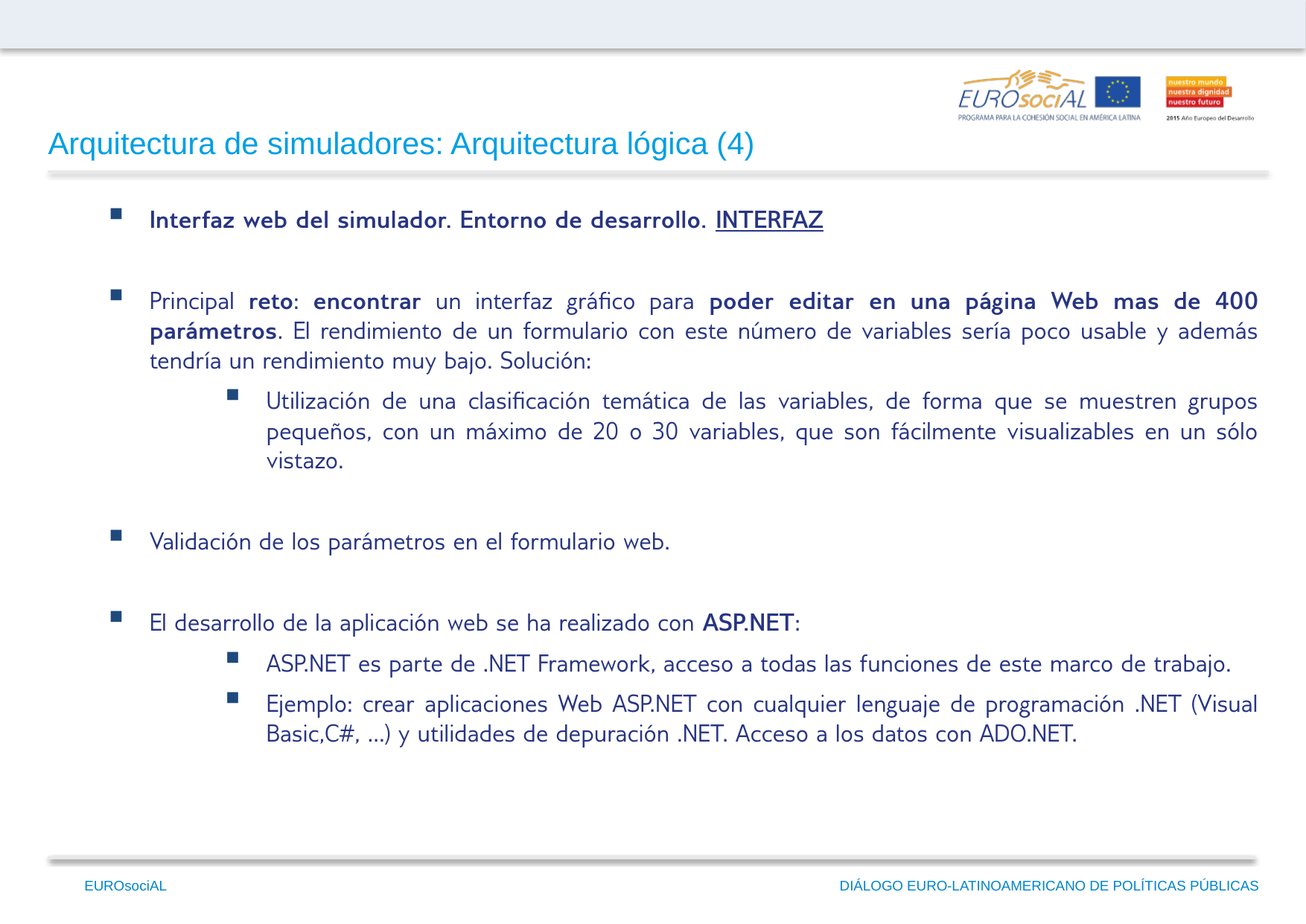

Arquitectura de simuladores: Arquitectura lógica (4)
Interfaz web del simulador. Entorno de desarrollo. INTERFAZ

Principal reto: encontrar un interfaz gráfico para poder editar en una página Web mas de 400 parámetros. El rendimiento de un formulario con este número de variables sería poco usable y además tendría un rendimiento muy bajo. Solución:
Utilización de una clasificación temática de las variables, de forma que se muestren grupos pequeños, con un máximo de 20 o 30 variables, que son fácilmente visualizables en un sólo vistazo.

Validación de los parámetros en el formulario web.

El desarrollo de la aplicación web se ha realizado con ASP.NET:
ASP.NET es parte de .NET Framework, acceso a todas las funciones de este marco de trabajo.
Ejemplo: crear aplicaciones Web ASP.NET con cualquier lenguaje de programación .NET (Visual Basic,C#, …) y utilidades de depuración .NET. Acceso a los datos con ADO.NET.